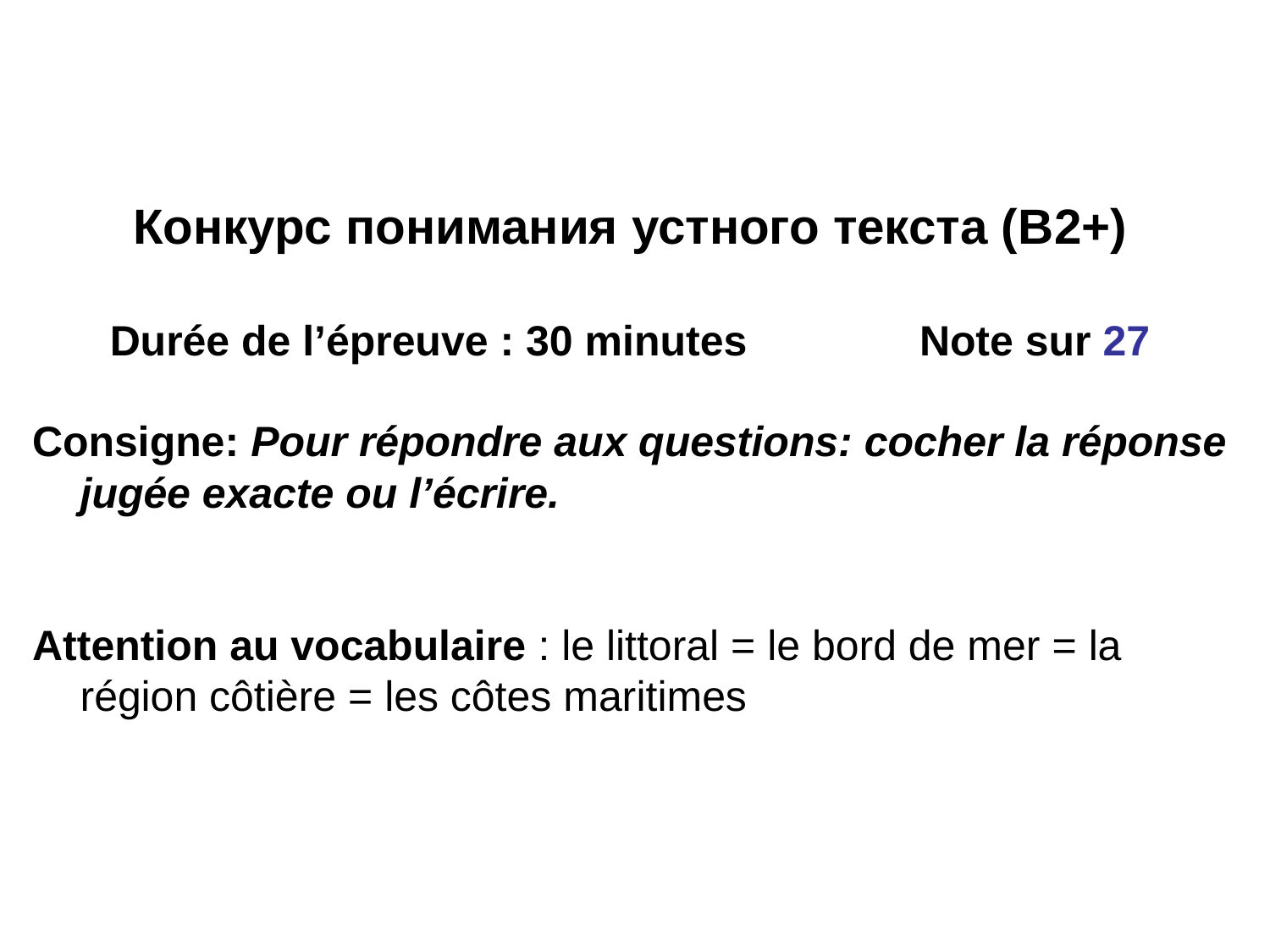

Конкурс понимания устного текста (B2+)

Durée de l’épreuve : 30 minutes		Note sur 27

Consigne: Pour répondre aux questions: cocher la réponse jugée exacte ou l’écrire.

Attention au vocabulaire : le littoral = le bord de mer = la région côtière = les côtes maritimes